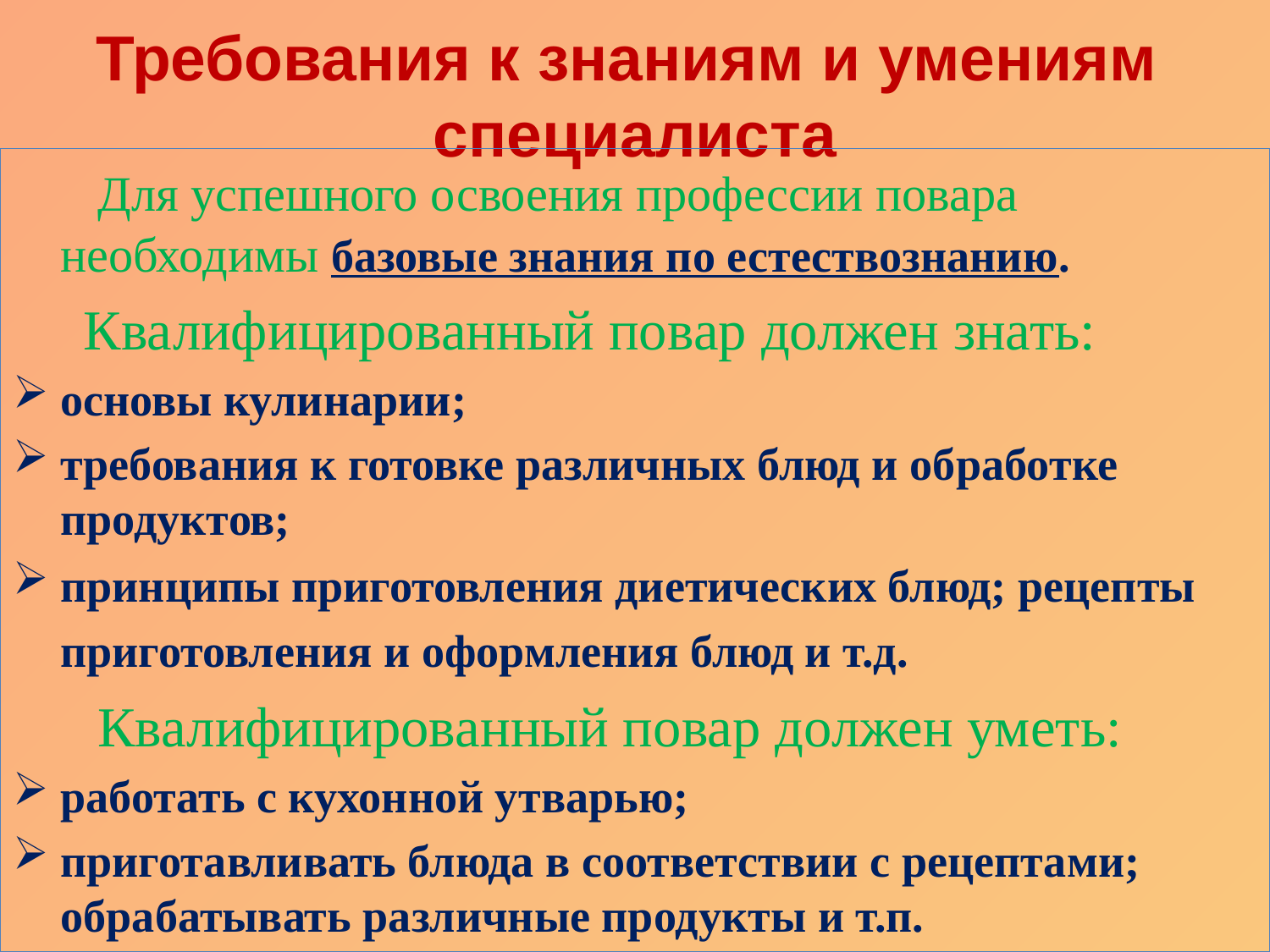

# Требования к знаниям и умениям  специалиста
      Для успешного освоения профессии повара необходимы базовые знания по естествознанию.
     Квалифицированный повар должен знать:
основы кулинарии;
требования к готовке различных блюд и обработке продуктов;
принципы приготовления диетических блюд; рецепты приготовления и оформления блюд и т.д.
      Квалифицированный повар должен уметь:
работать с кухонной утварью;
приготавливать блюда в соответствии с рецептами; обрабатывать различные продукты и т.п.